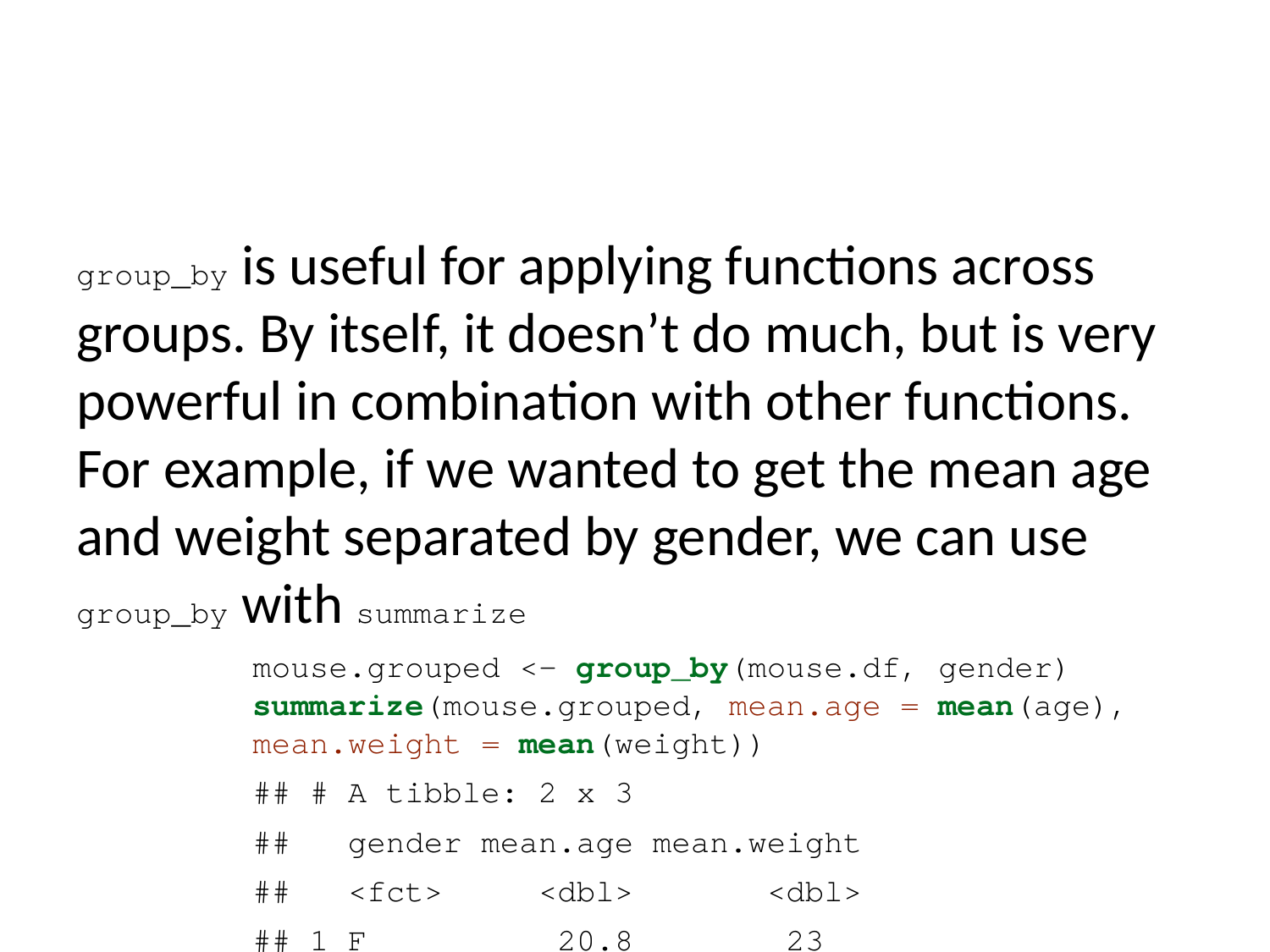

group_by is useful for applying functions across groups. By itself, it doesn’t do much, but is very powerful in combination with other functions. For example, if we wanted to get the mean age and weight separated by gender, we can use group_by with summarize
mouse.grouped <- group_by(mouse.df, gender)
summarize(mouse.grouped, mean.age = mean(age), mean.weight = mean(weight))
## # A tibble: 2 x 3
##   gender mean.age mean.weight
##   <fct>     <dbl>       <dbl>
## 1 F          20.8        23
## 2 M          24.2        19.4